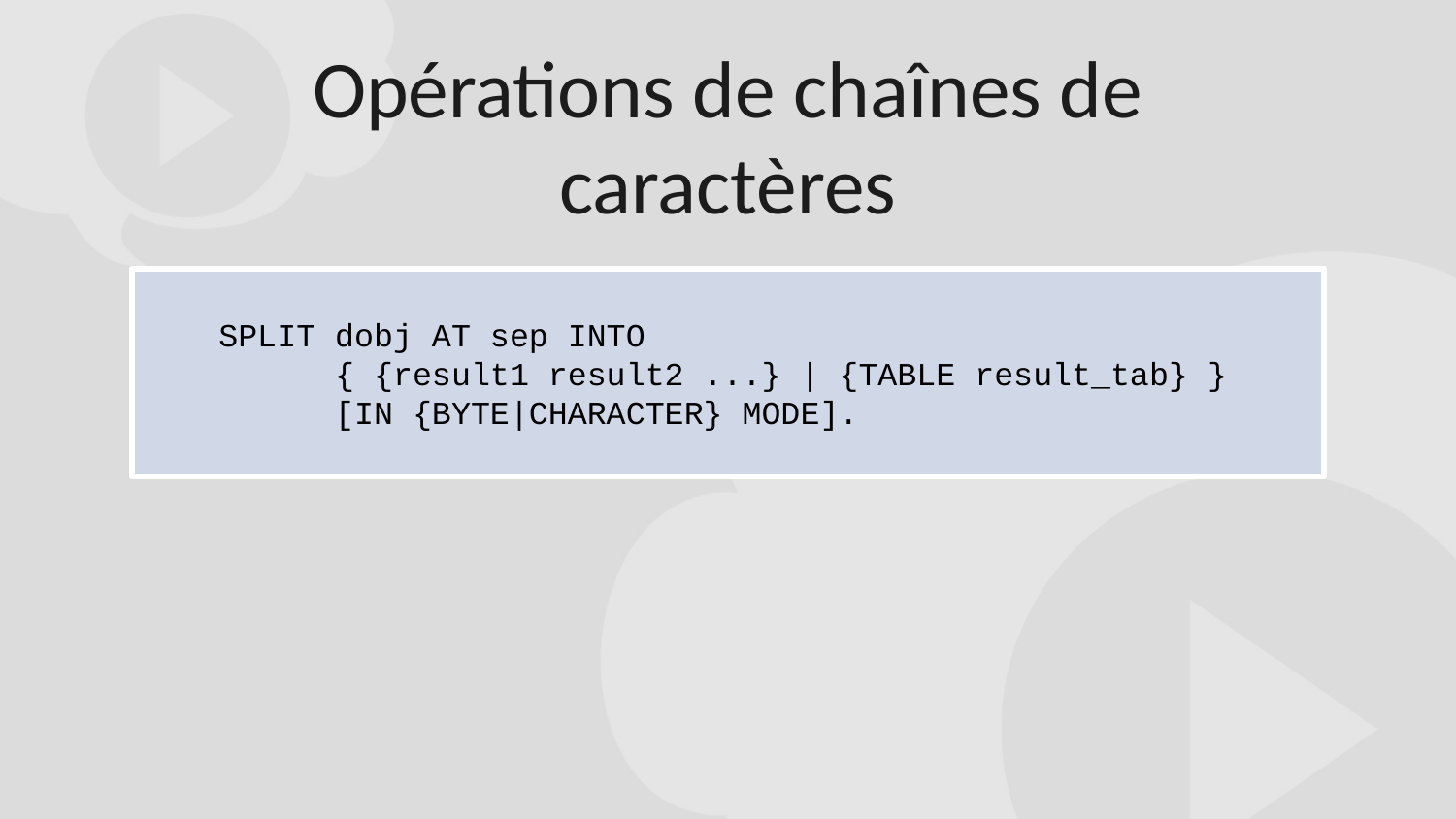

Opérations de chaînes de caractères

SPLIT dobj AT sep INTO
      { {result1 result2 ...} | {TABLE result_tab} }
      [IN {BYTE|CHARACTER} MODE].